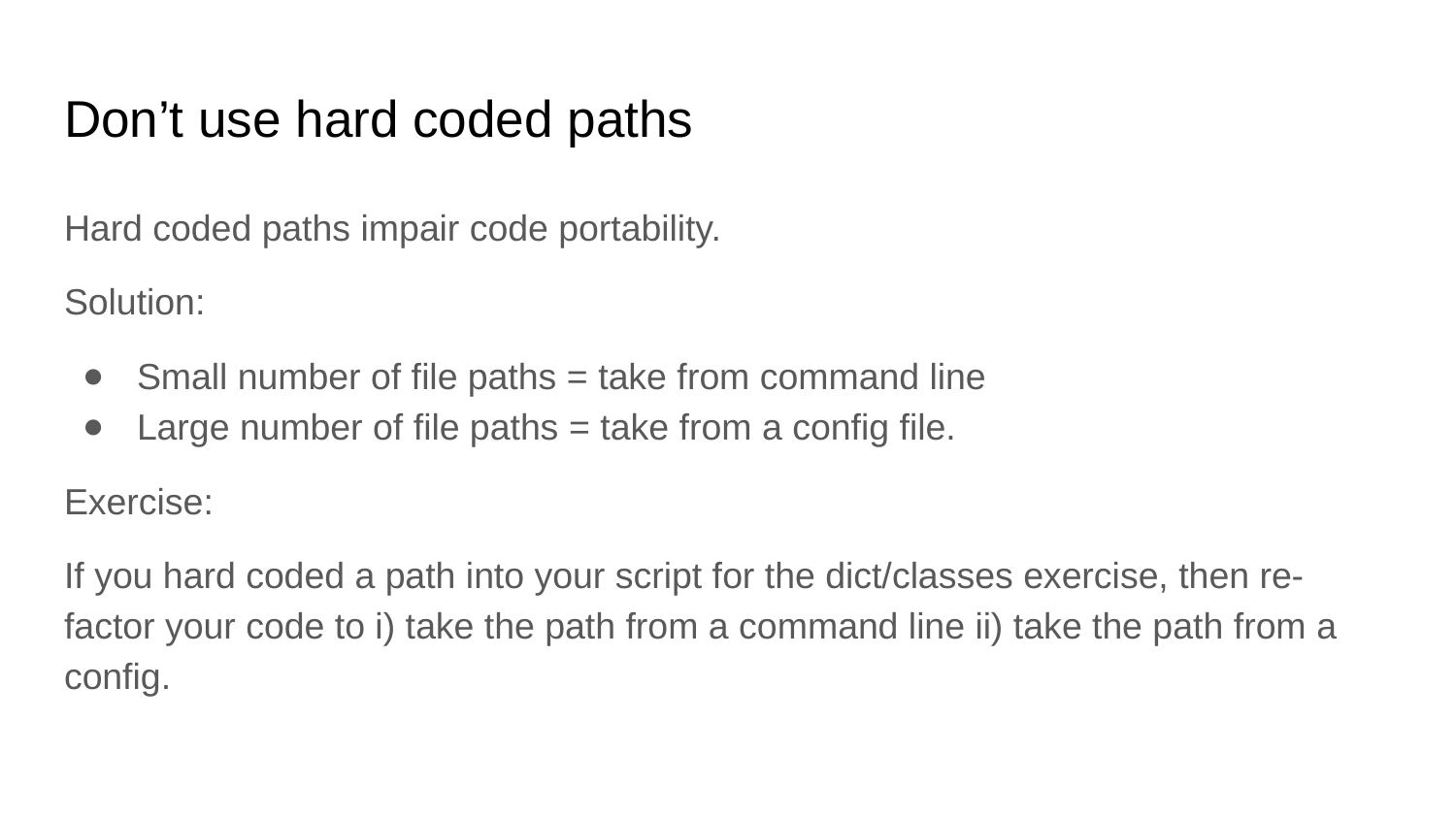

# Don’t use hard coded paths
Hard coded paths impair code portability.
Solution:
Small number of file paths = take from command line
Large number of file paths = take from a config file.
Exercise:
If you hard coded a path into your script for the dict/classes exercise, then re-factor your code to i) take the path from a command line ii) take the path from a config.